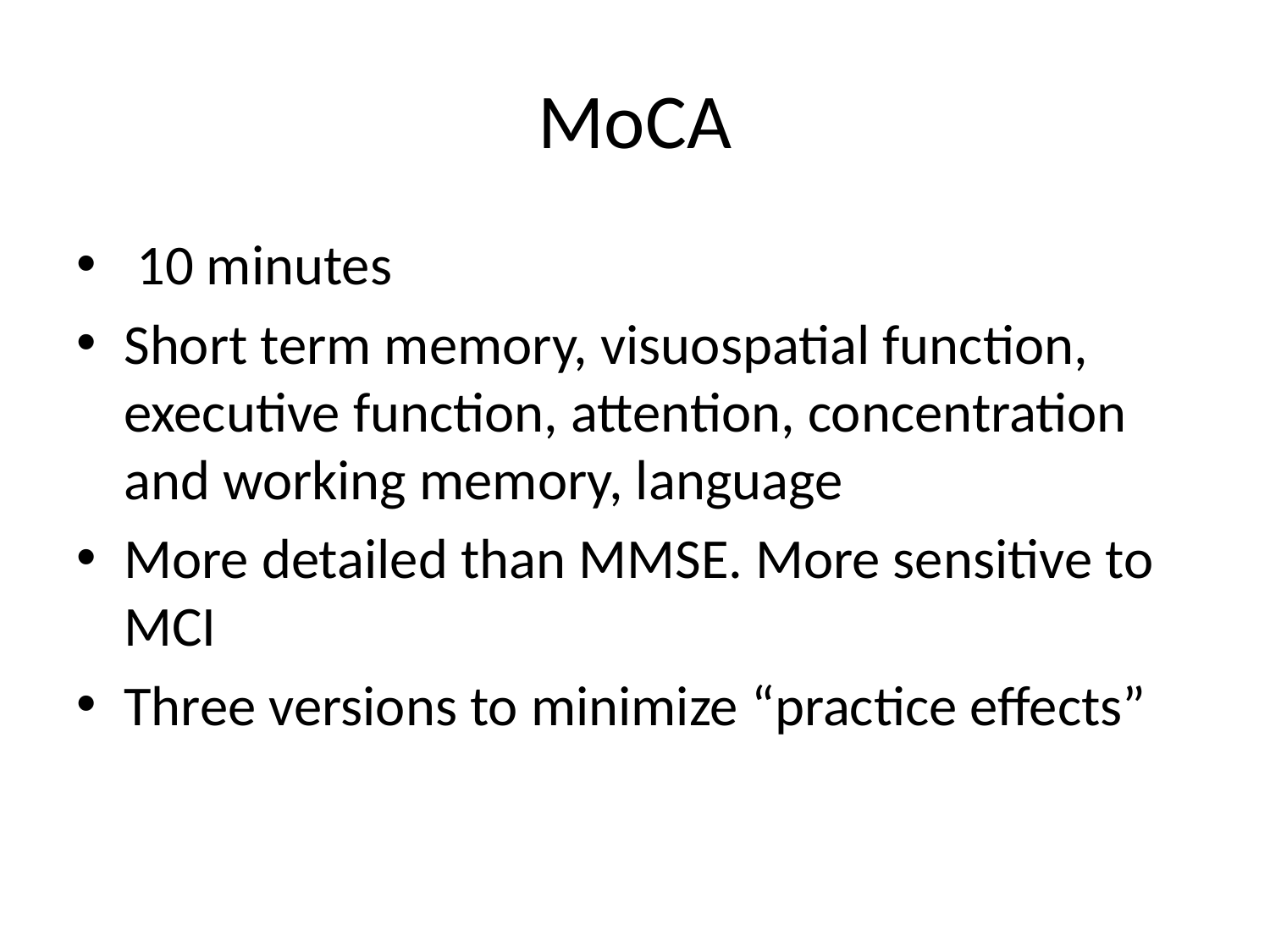

# MoCA
 10 minutes
Short term memory, visuospatial function, executive function, attention, concentration and working memory, language
More detailed than MMSE. More sensitive to MCI
Three versions to minimize “practice effects”